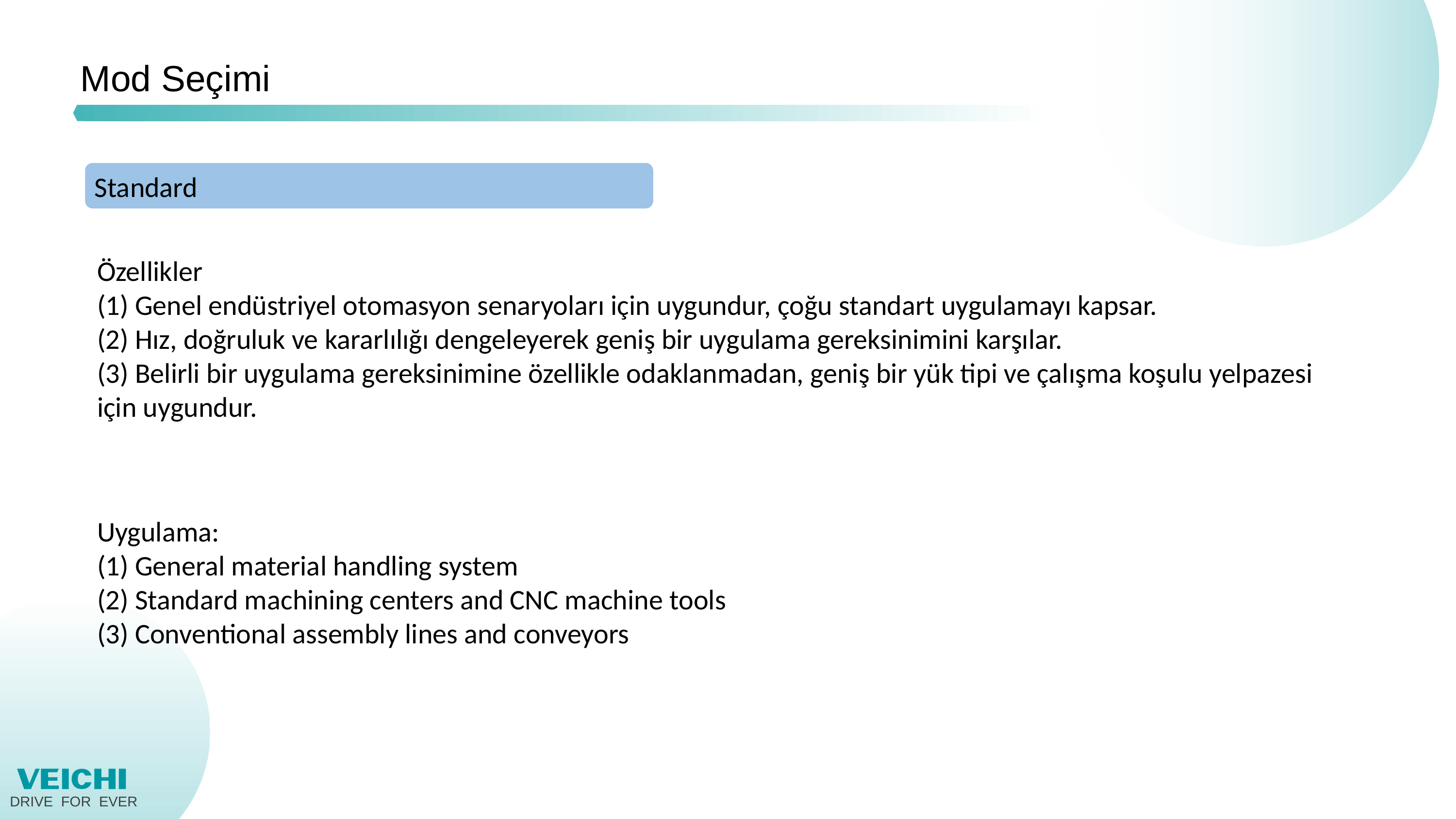

# Mod Seçimi
Standard
Özellikler
(1) Genel endüstriyel otomasyon senaryoları için uygundur, çoğu standart uygulamayı kapsar.
(2) Hız, doğruluk ve kararlılığı dengeleyerek geniş bir uygulama gereksinimini karşılar.
(3) Belirli bir uygulama gereksinimine özellikle odaklanmadan, geniş bir yük tipi ve çalışma koşulu yelpazesi için uygundur.
Uygulama:
(1) General material handling system
(2) Standard machining centers and CNC machine tools
(3) Conventional assembly lines and conveyors